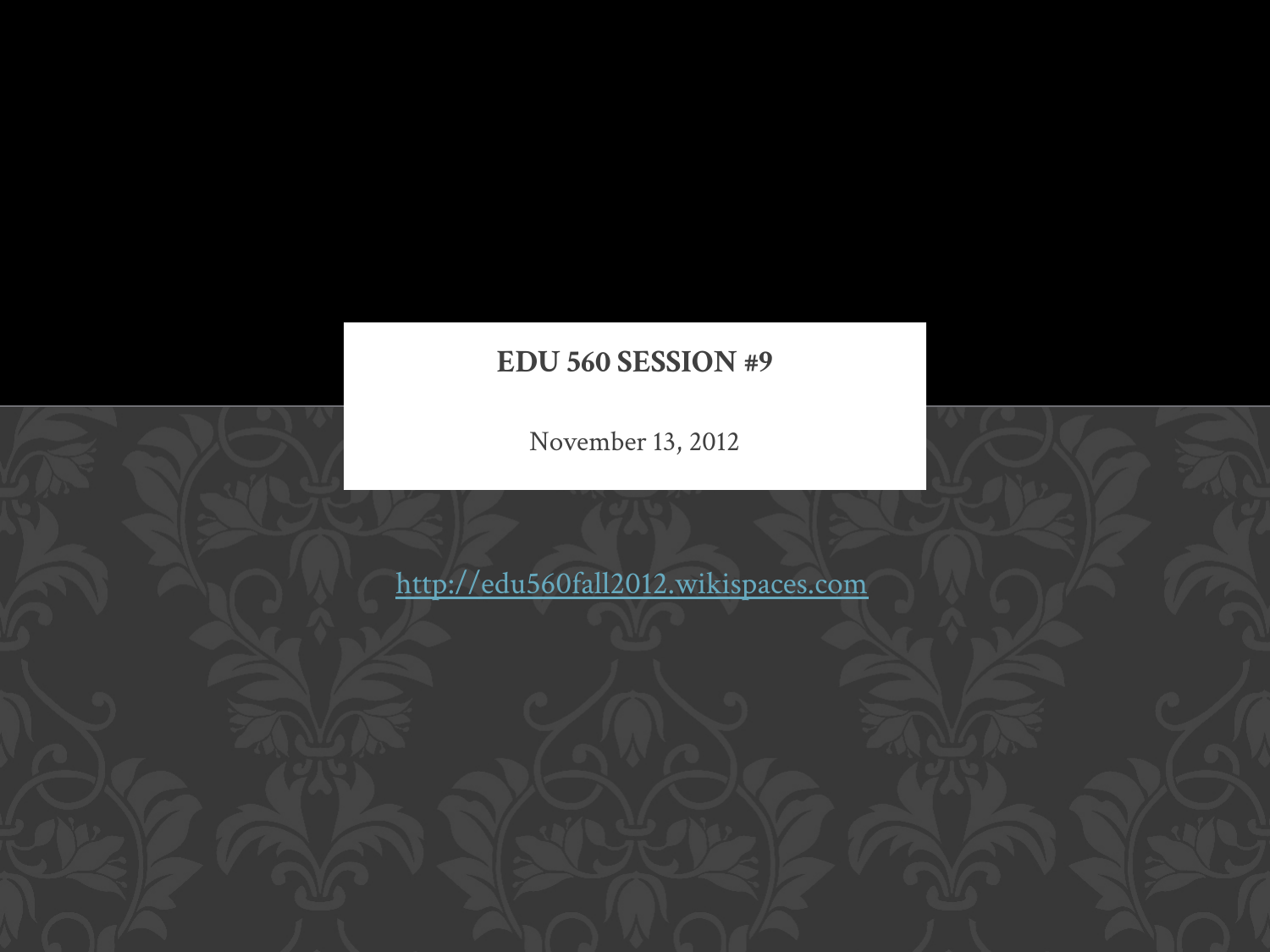

# Edu 560 Session #9
November 13, 2012
http://edu560fall2012.wikispaces.com